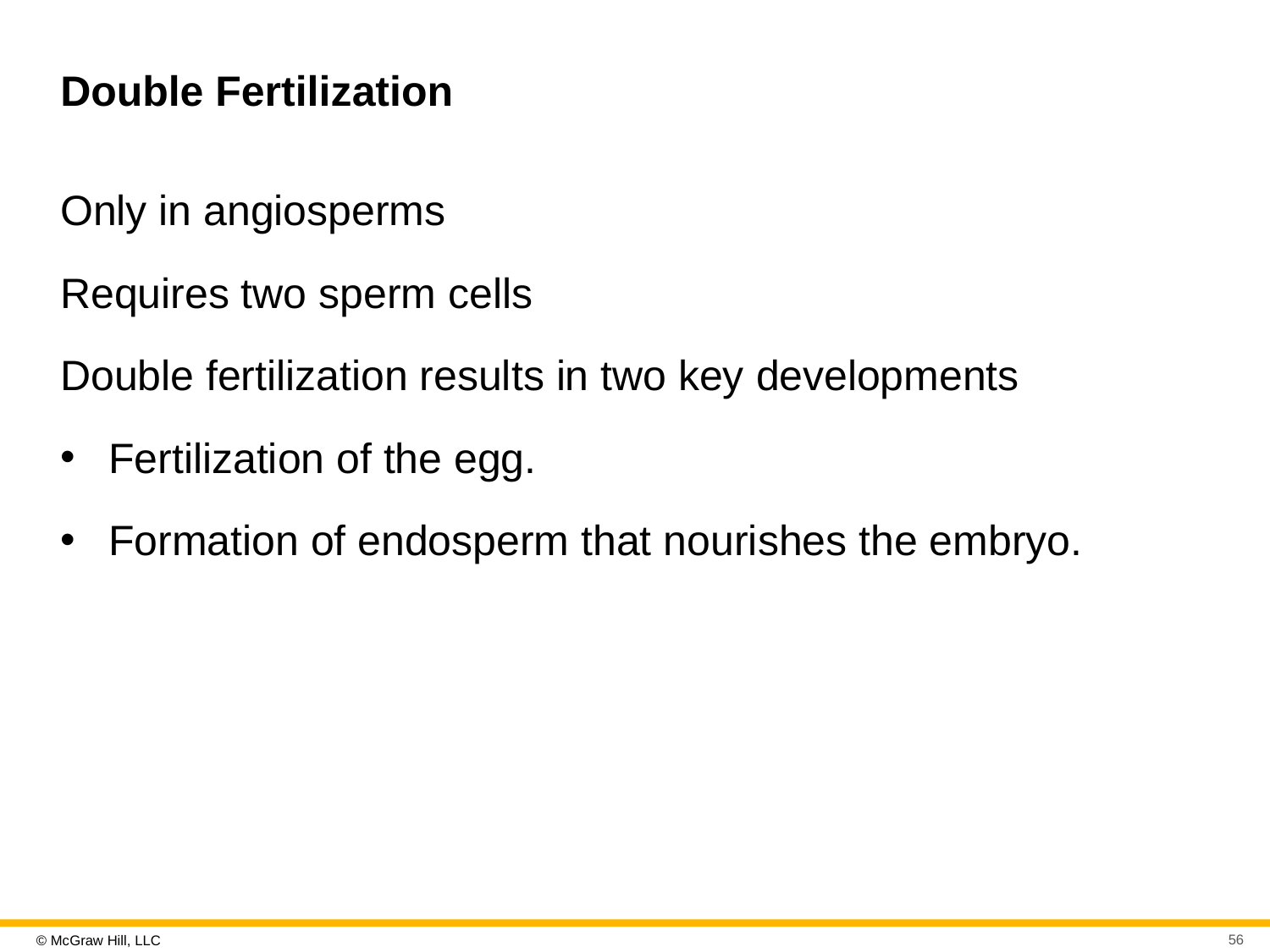

# Double Fertilization
Only in angiosperms
Requires two sperm cells
Double fertilization results in two key developments
Fertilization of the egg.
Formation of endosperm that nourishes the embryo.
56